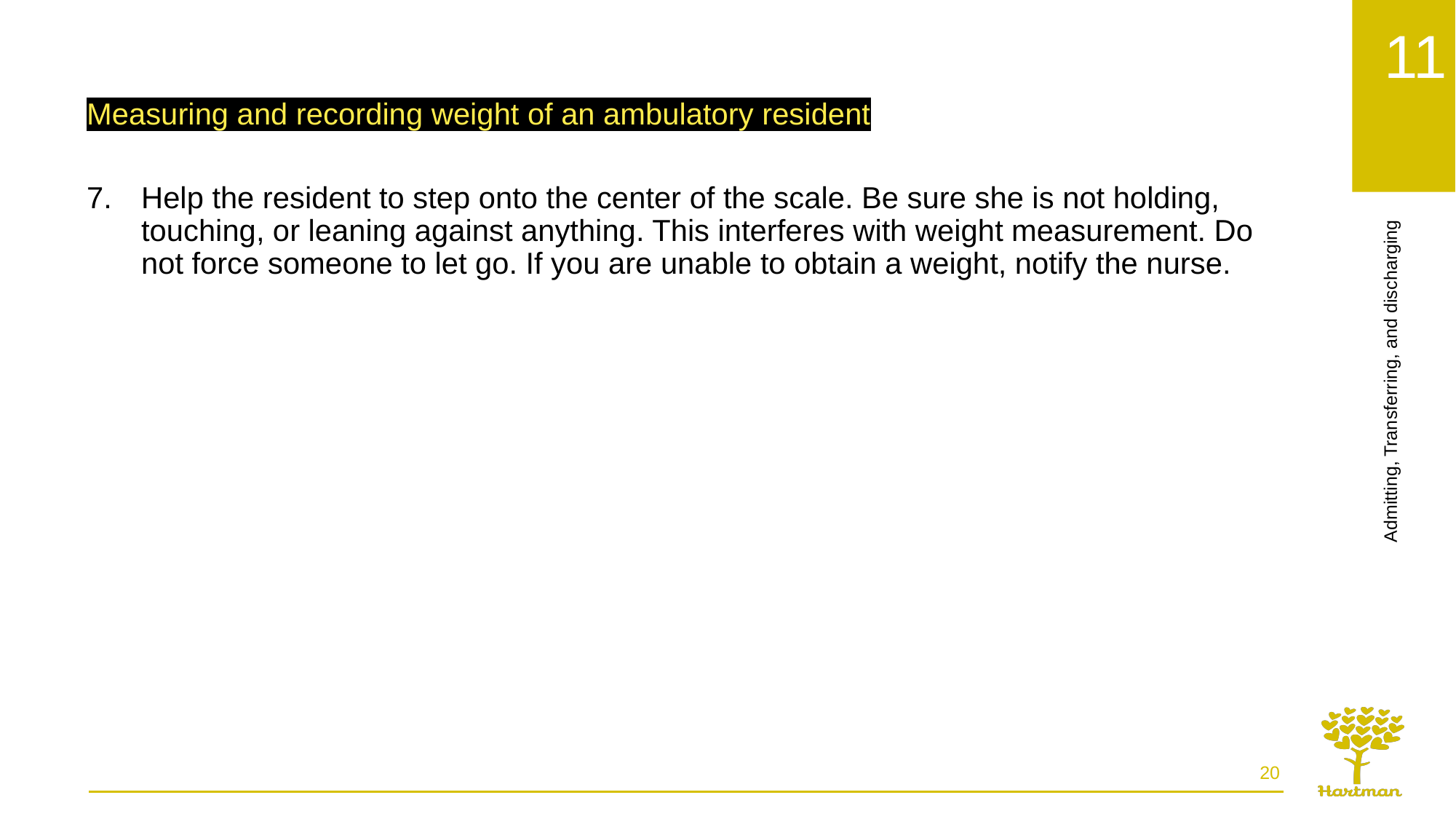

Measuring and recording weight of an ambulatory resident

Help the resident to step onto the center of the scale. Be sure she is not holding, touching, or leaning against anything. This interferes with weight measurement. Do not force someone to let go. If you are unable to obtain a weight, notify the nurse.

20